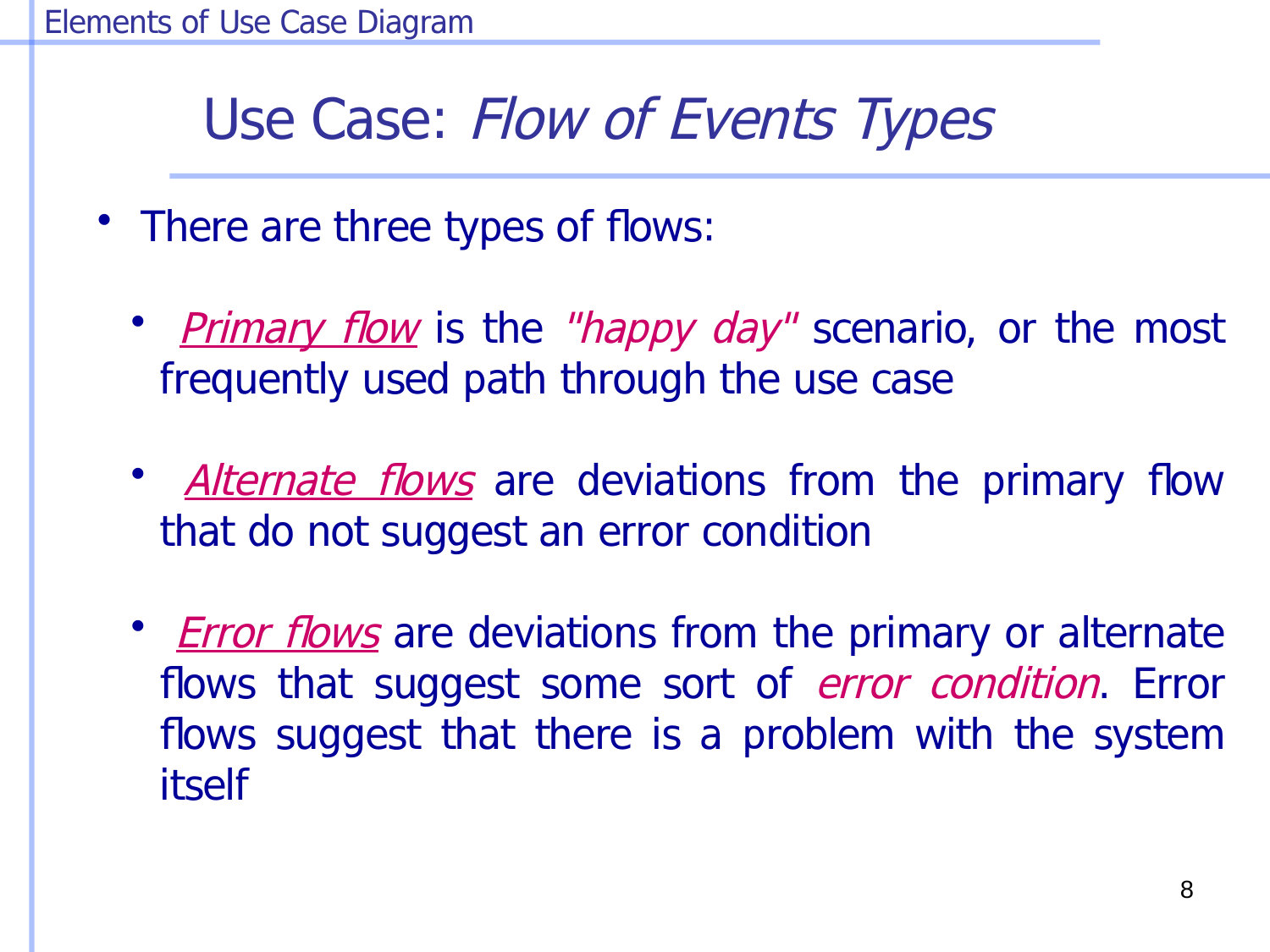

Elements of Use Case Diagram

Use Case: Flow of Events Types

 There are three types of flows:

 Primary flow is the "happy day" scenario, or the most frequently used path through the use case

 Alternate flows are deviations from the primary flow that do not suggest an error condition

 Error flows are deviations from the primary or alternate flows that suggest some sort of error condition. Error flows suggest that there is a problem with the system itself

8